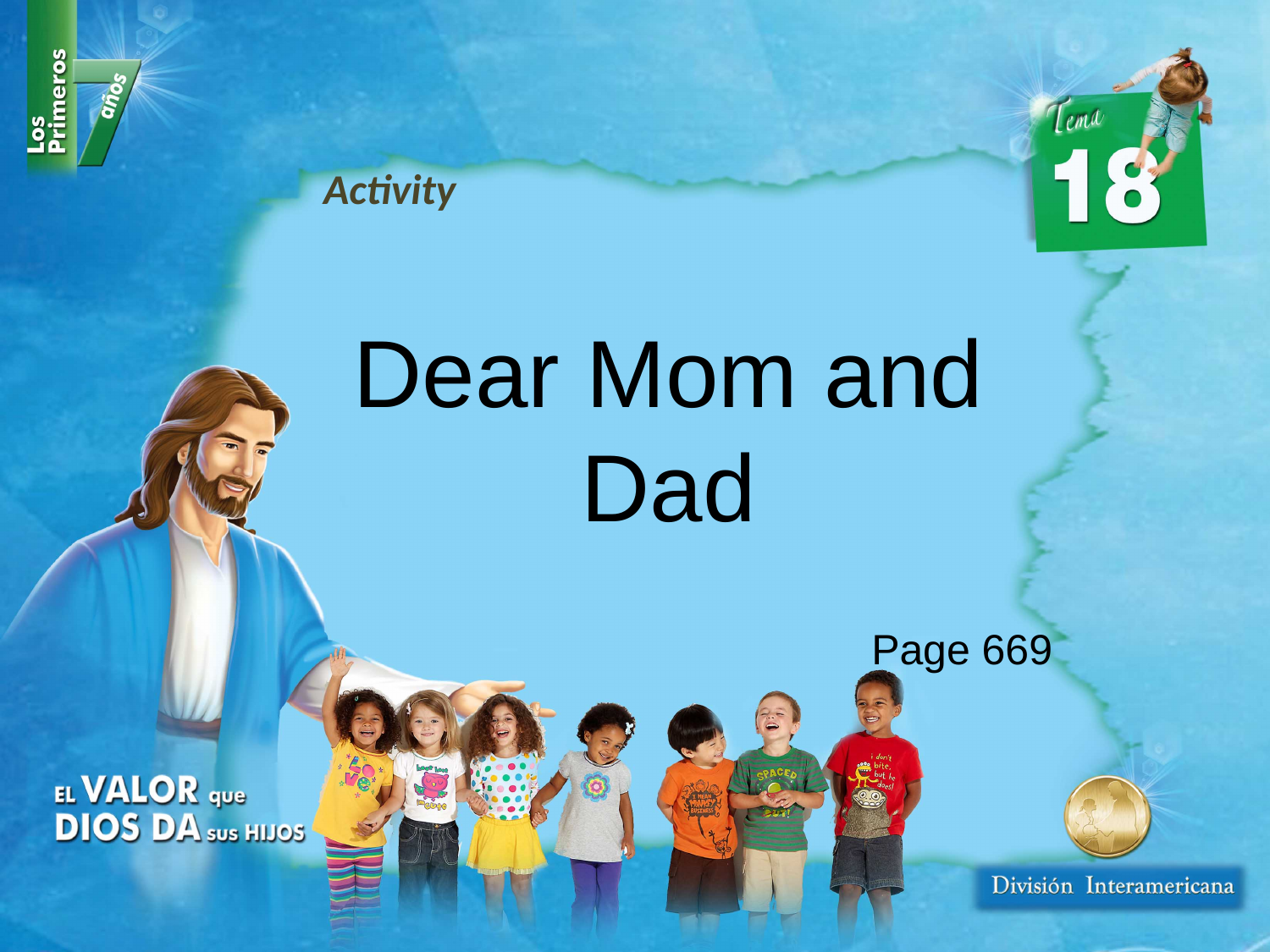

Activity
Dear Mom and Dad
Page 669